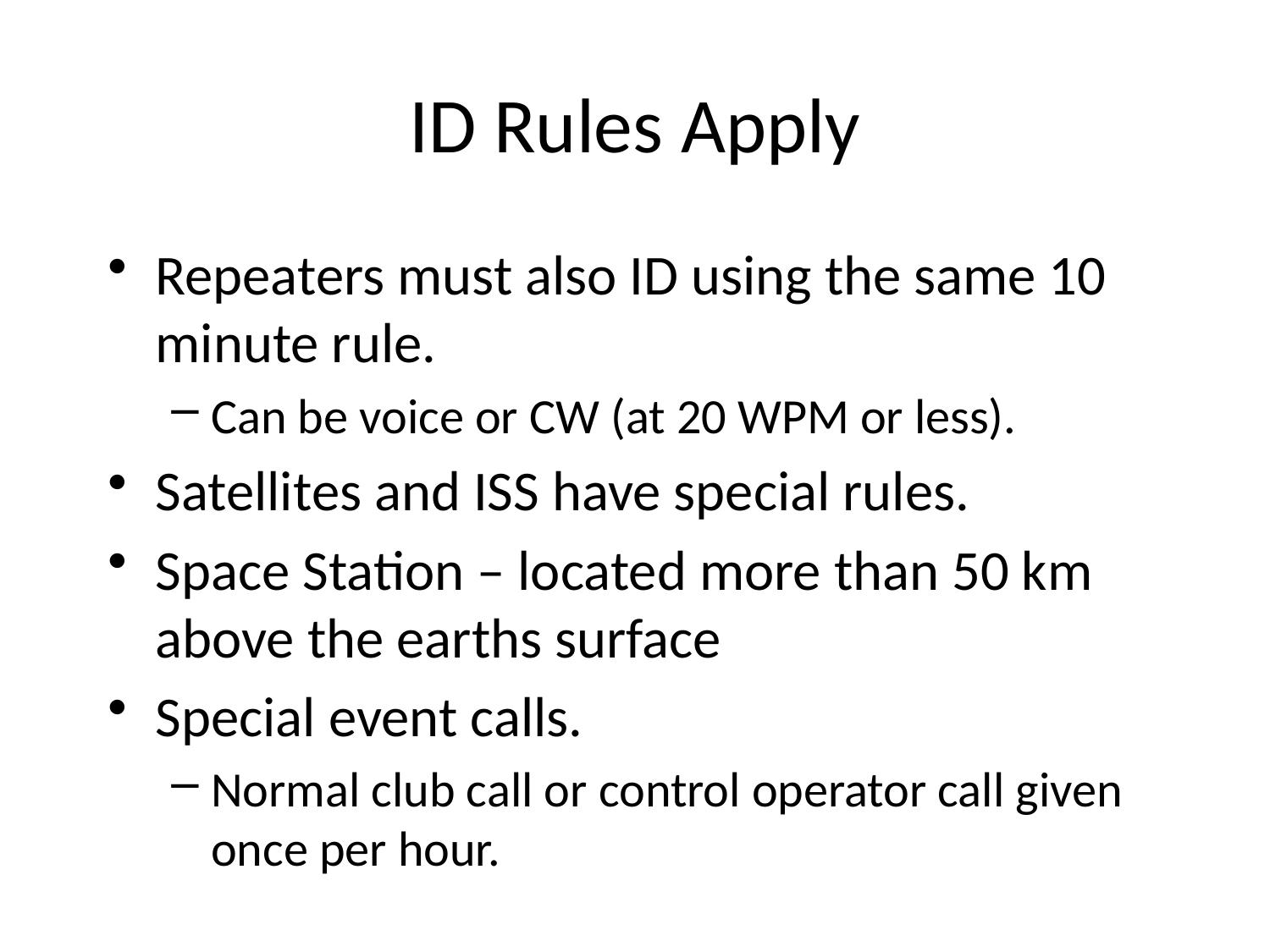

ID Rules Apply
Repeaters must also ID using the same 10 minute rule.
Can be voice or CW (at 20 WPM or less).
Satellites and ISS have special rules.
Space Station – located more than 50 km above the earths surface
Special event calls.
Normal club call or control operator call given once per hour.